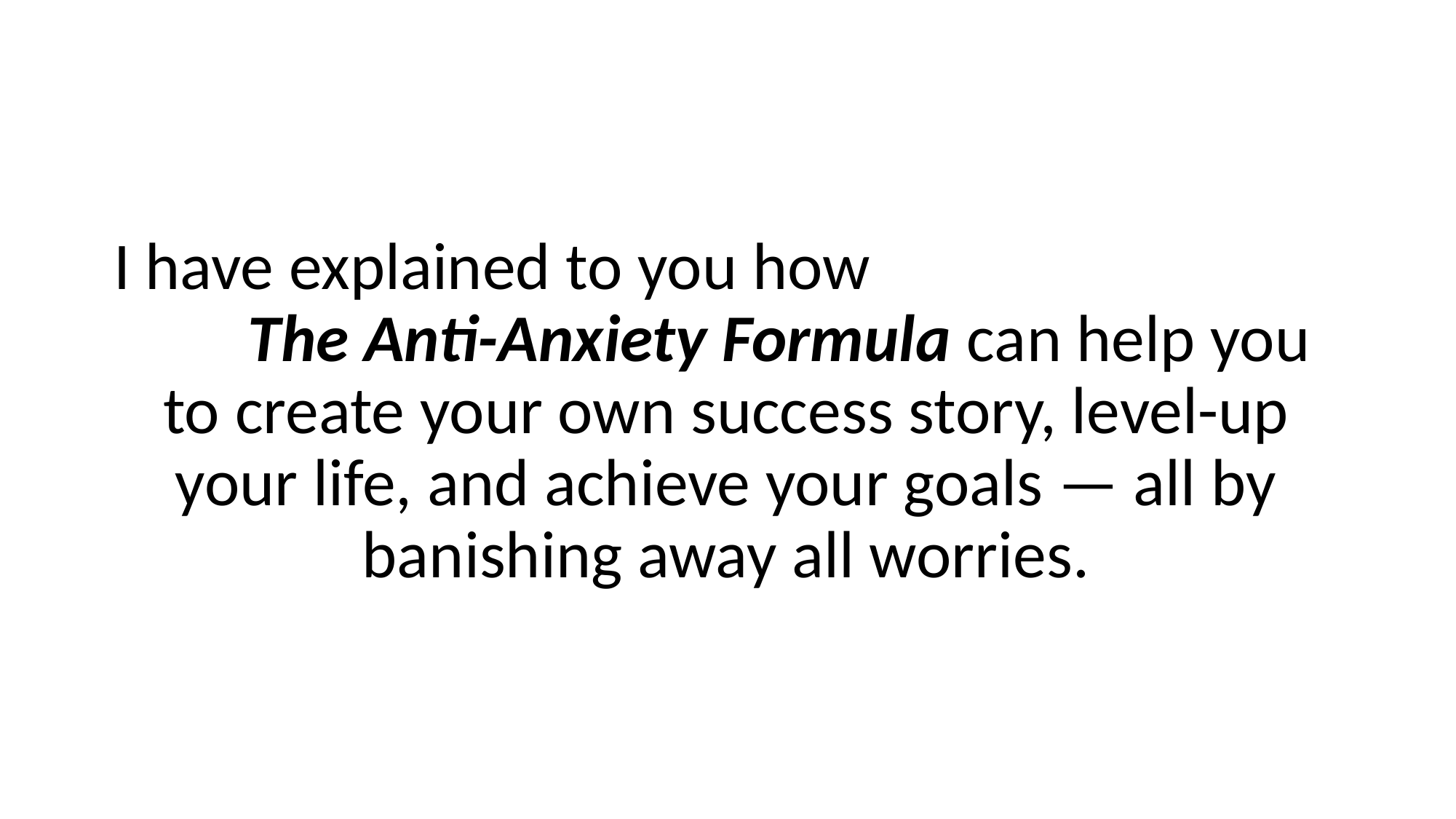

I have explained to you how                                       The Anti-Anxiety Formula can help you to create your own success story, level-up your life, and achieve your goals — all by banishing away all worries.